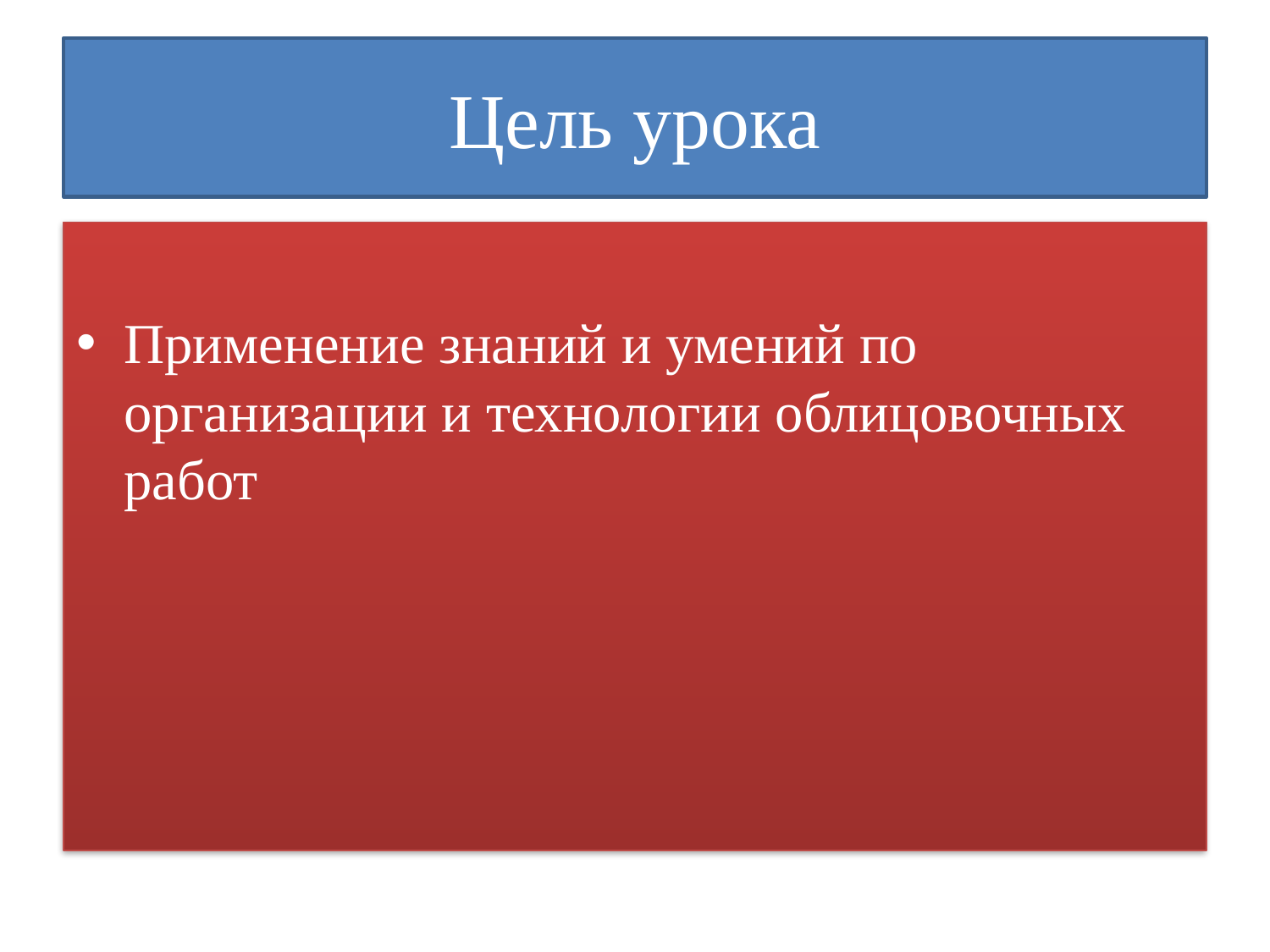

# Цель урока

Применение знаний и умений по организации и технологии облицовочных работ